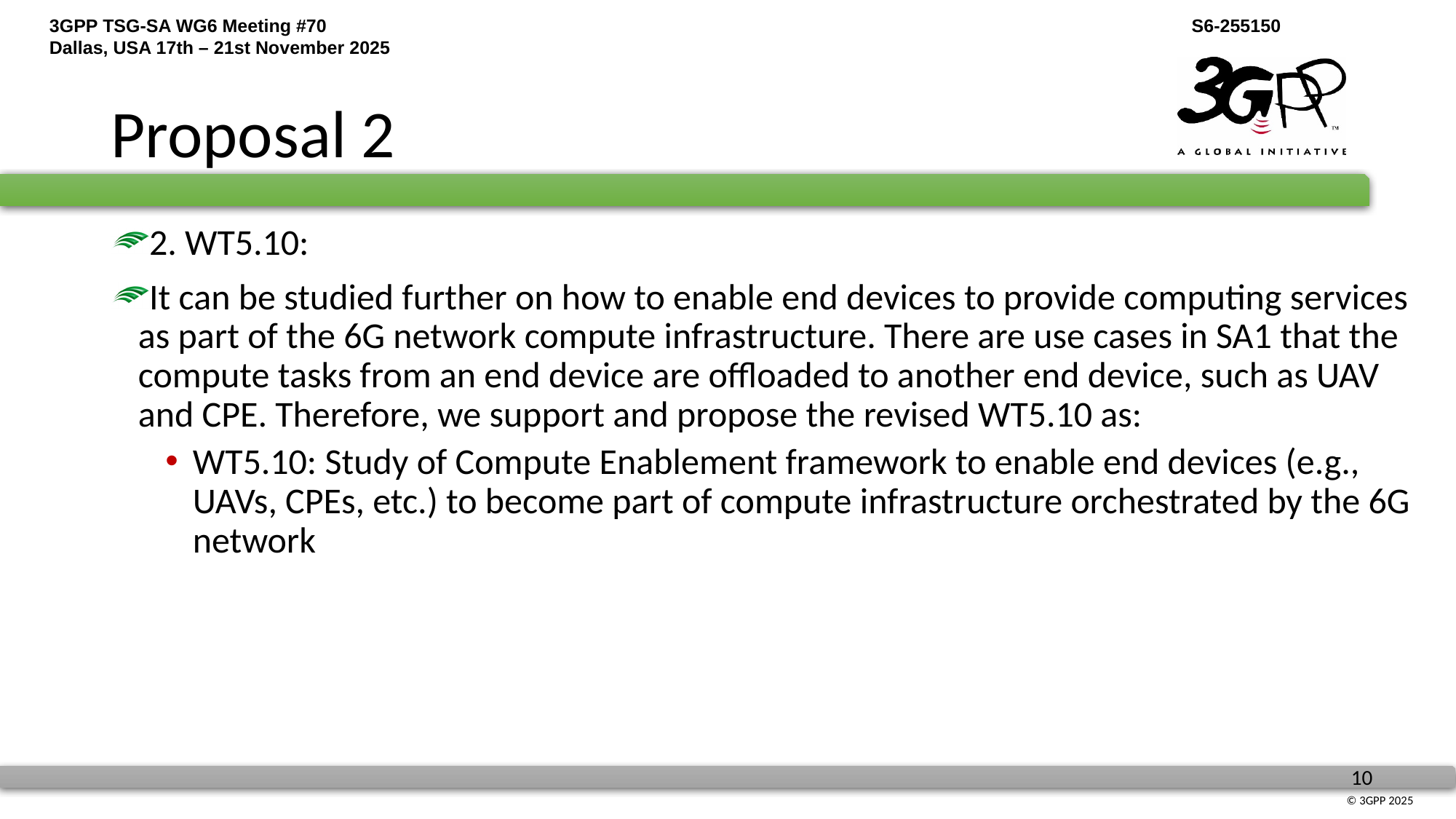

# Proposal 2
2. WT5.10:
It can be studied further on how to enable end devices to provide computing services as part of the 6G network compute infrastructure. There are use cases in SA1 that the compute tasks from an end device are offloaded to another end device, such as UAV and CPE. Therefore, we support and propose the revised WT5.10 as:
WT5.10: Study of Compute Enablement framework to enable end devices (e.g., UAVs, CPEs, etc.) to become part of compute infrastructure orchestrated by the 6G network